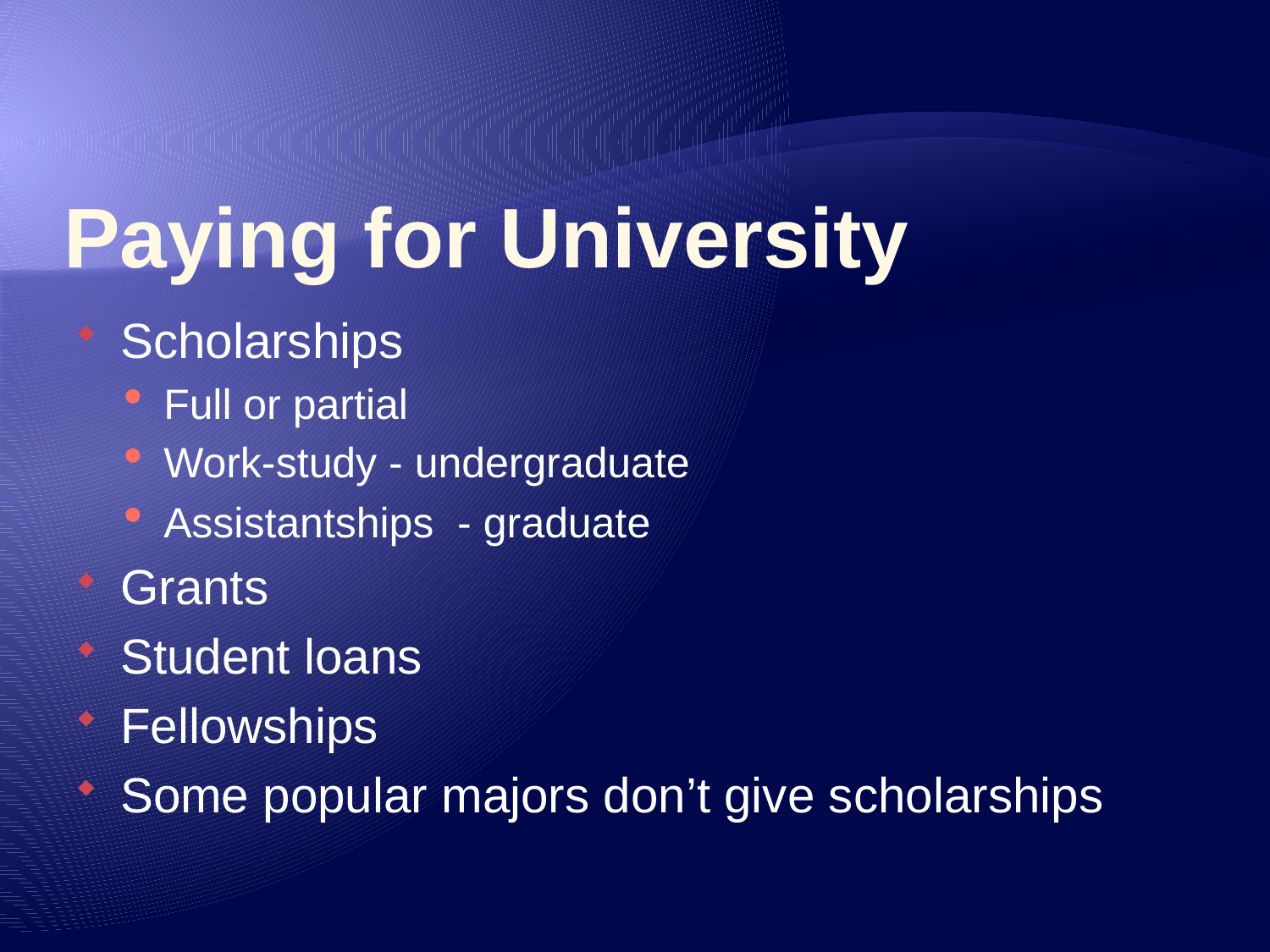

# Paying for University
Scholarships
Full or partial
Work-study - undergraduate
Assistantships  - graduate
Grants
Student loans
Fellowships
Some popular majors don’t give scholarships